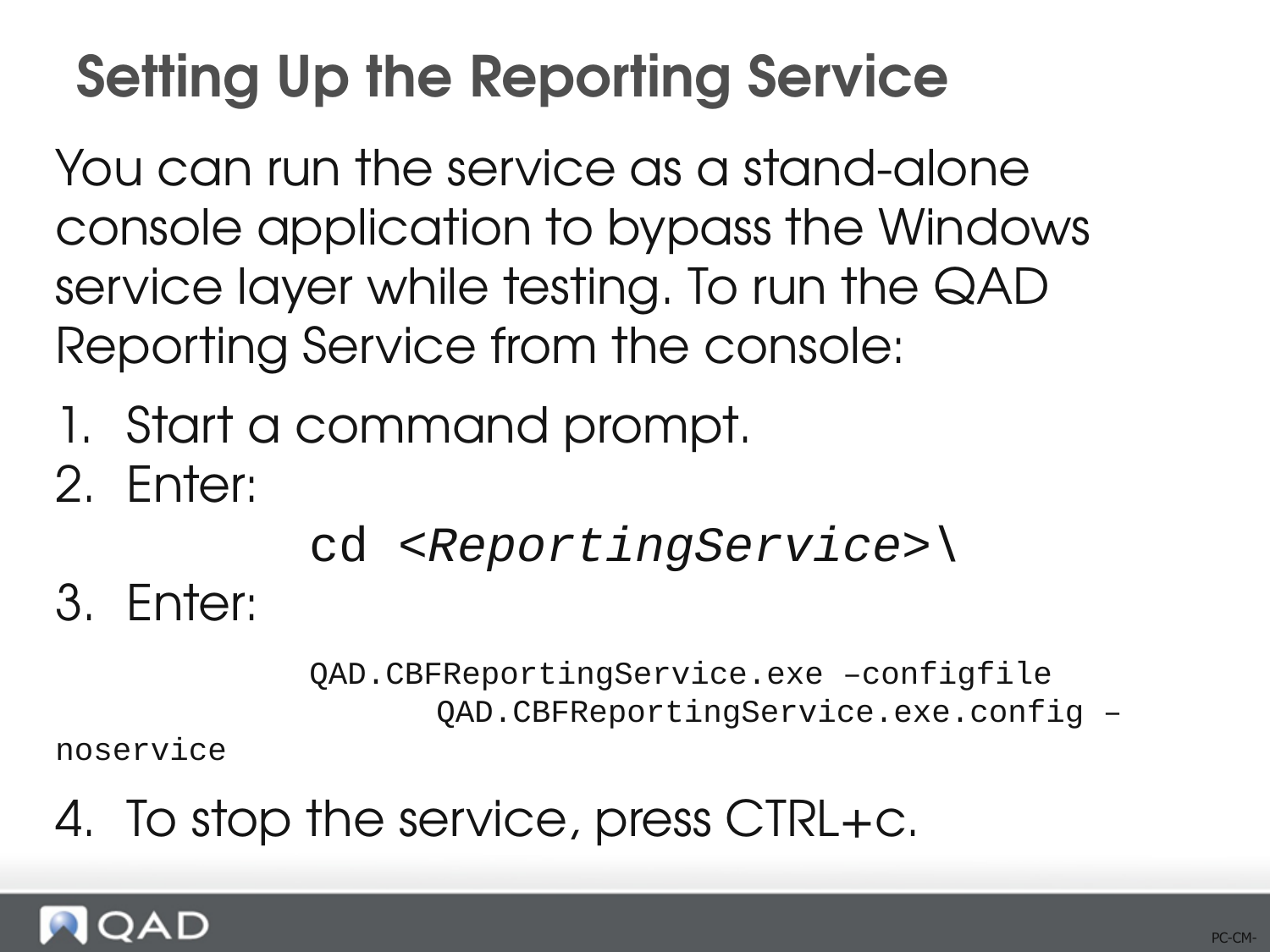

# Setting Up the Reporting Service
You can run the service as a stand-alone console application to bypass the Windows service layer while testing. To run the QAD Reporting Service from the console:

Start a command prompt.
Enter:
		cd <ReportingService>\
Enter:

		QAD.CBFReportingService.exe –configfile 				QAD.CBFReportingService.exe.config –noservice

To stop the service, press CTRL+c.
PC-CM-